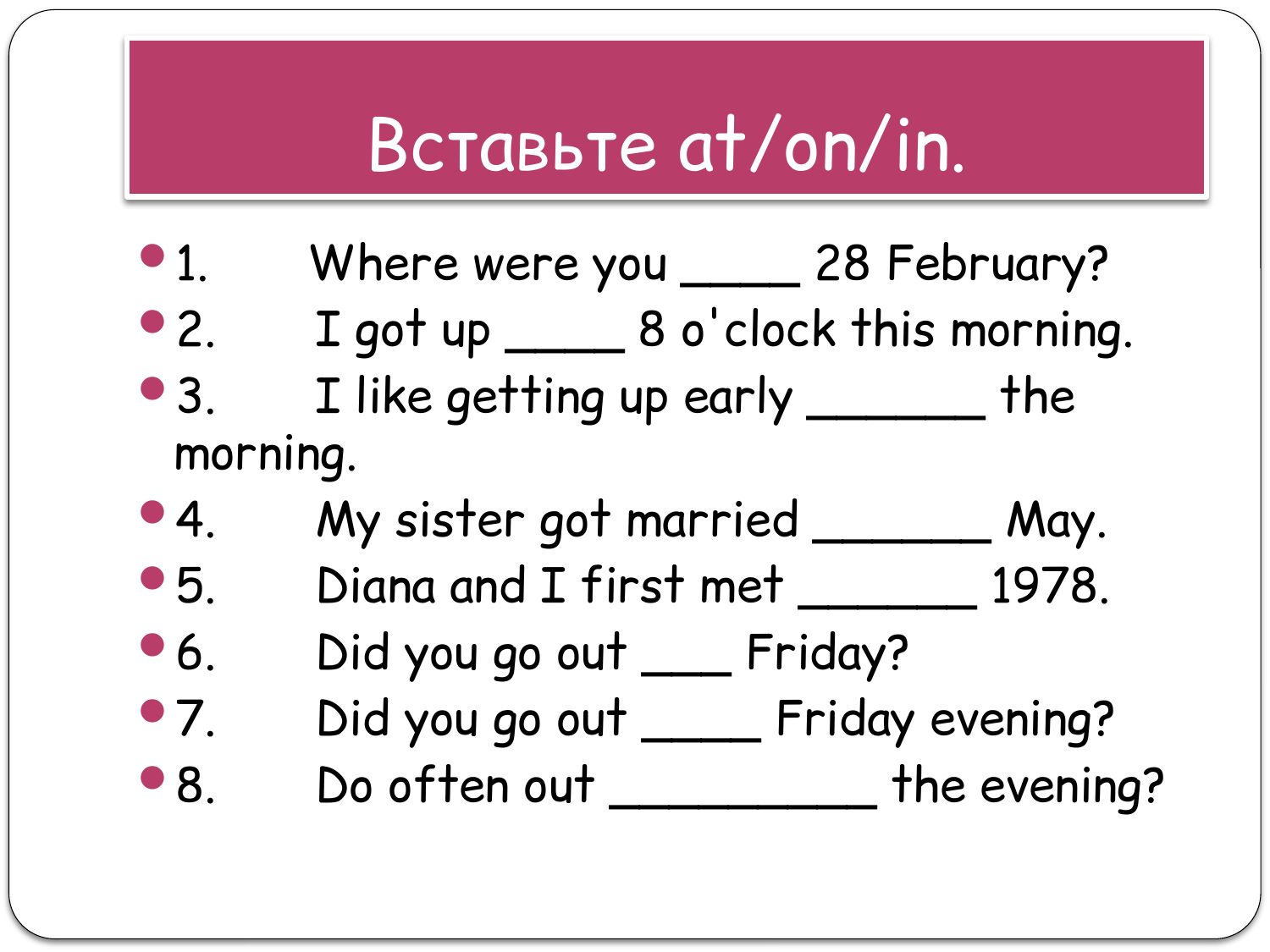

# Вставьте at/on/in.
1.       Where were you ____ 28 February?
2.       I got up ____ 8 o'clock this morning.
3.       I like getting up early ______ the morning.
4.       My sister got married ______ May.
5.       Diana and I first met ______ 1978.
6.       Did you go out ___ Friday?
7.       Did you go out ____ Friday evening?
8.       Do often out _________ the evening?